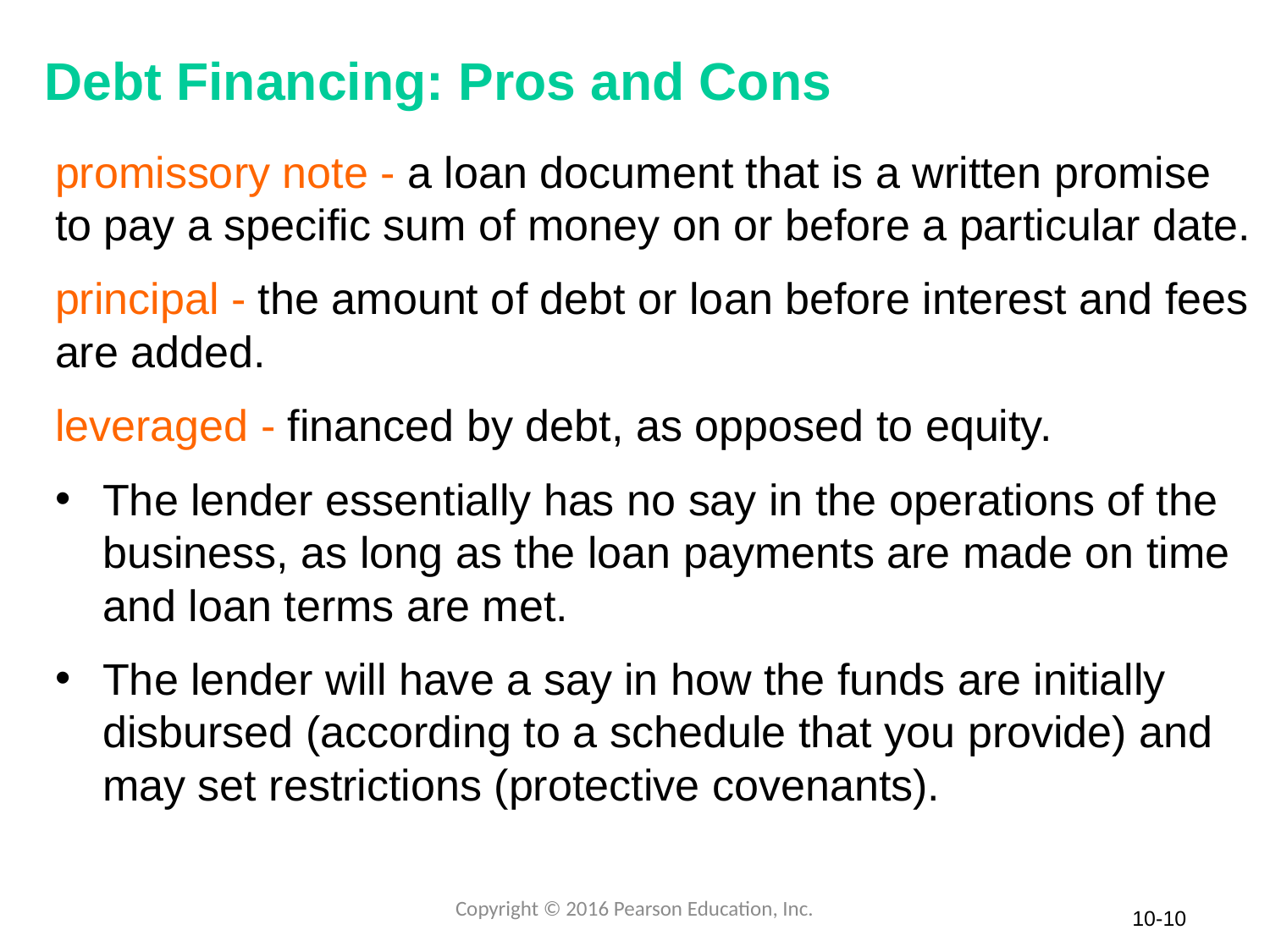

# Debt Financing: Pros and Cons
promissory note - a loan document that is a written promise to pay a specific sum of money on or before a particular date.

principal - the amount of debt or loan before interest and fees are added.

leveraged - financed by debt, as opposed to equity.

The lender essentially has no say in the operations of the business, as long as the loan payments are made on time and loan terms are met.

The lender will have a say in how the funds are initially disbursed (according to a schedule that you provide) and may set restrictions (protective covenants).
Copyright © 2016 Pearson Education, Inc.